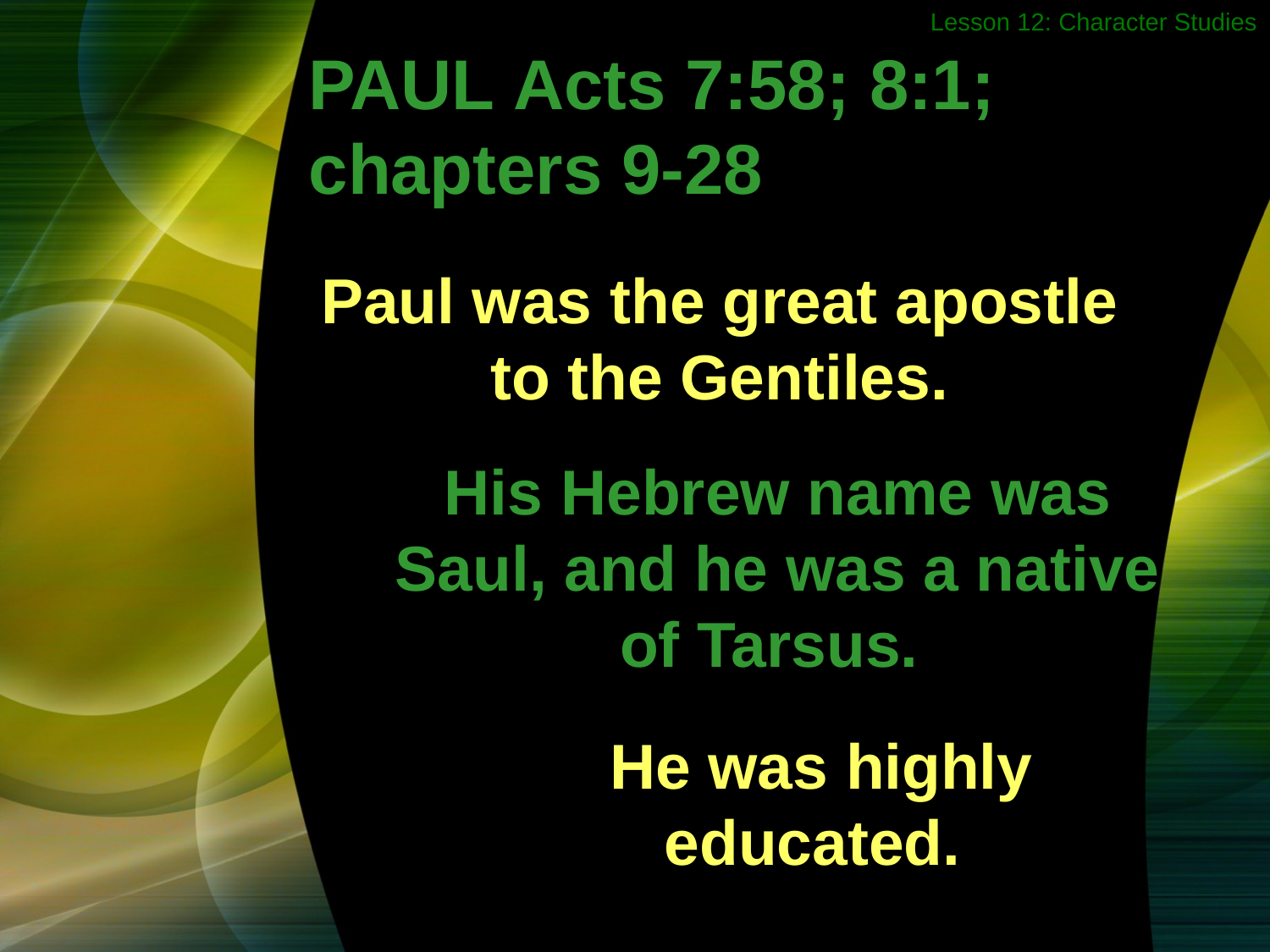

Lesson 12: Character Studies
PAUL Acts 7:58; 8:1; chapters 9-28
Paul was the great apostle to the Gentiles.
His Hebrew name was Saul, and he was a native of Tarsus.
He was highly educated.